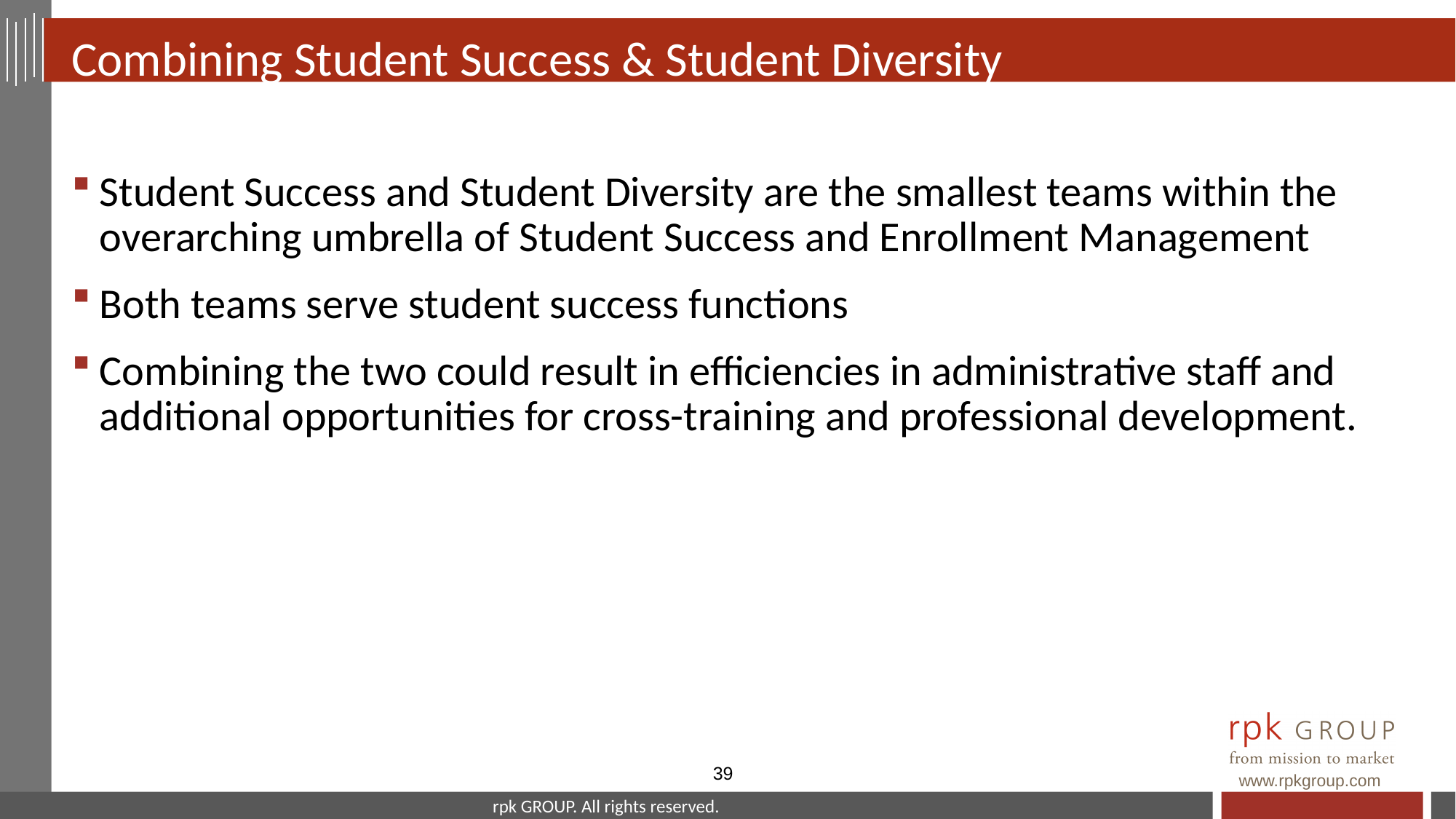

# Combining Student Success & Student Diversity
Student Success and Student Diversity are the smallest teams within the overarching umbrella of Student Success and Enrollment Management
Both teams serve student success functions
Combining the two could result in efficiencies in administrative staff and additional opportunities for cross-training and professional development.
39